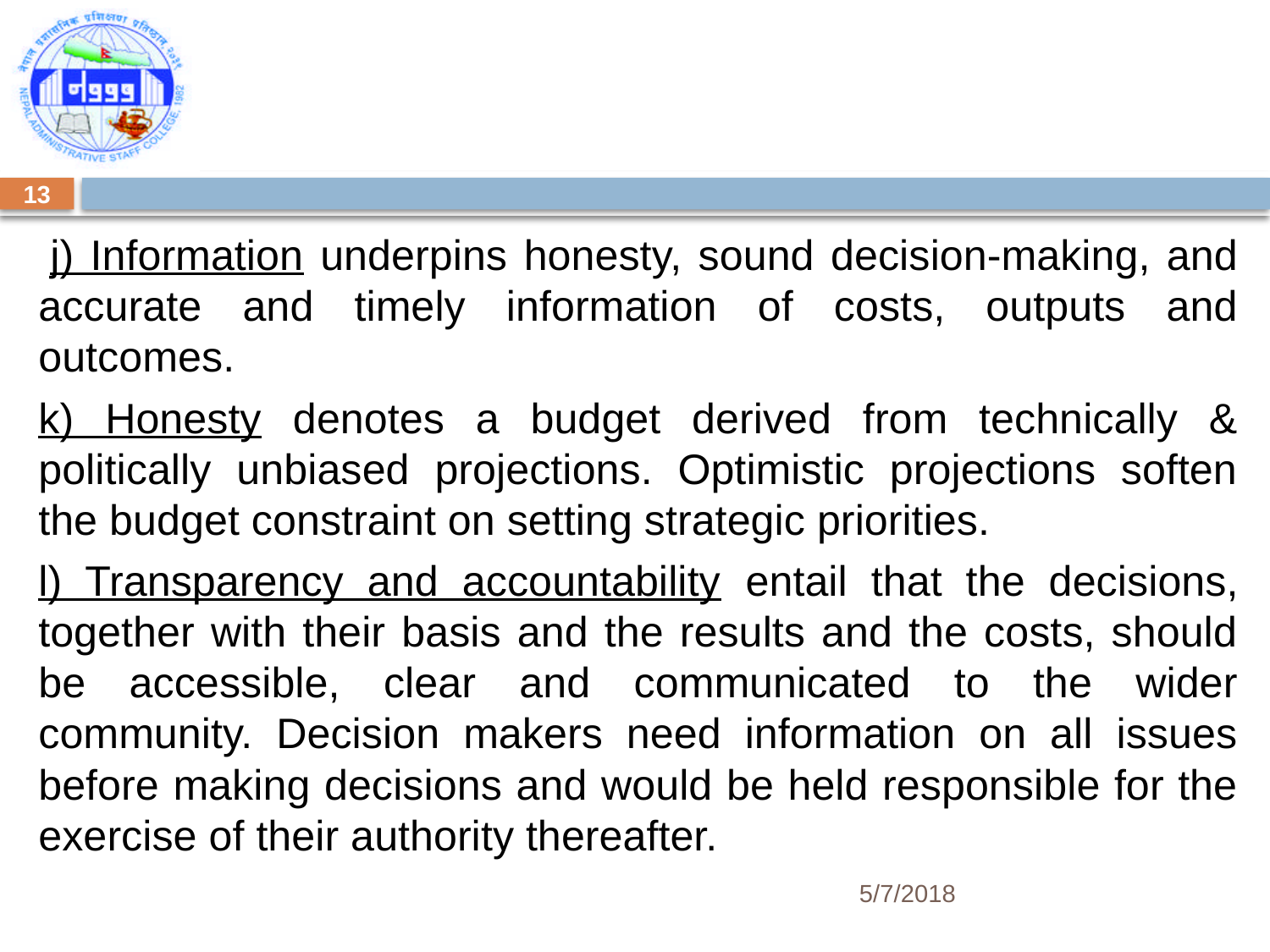

13
 j) Information underpins honesty, sound decision-making, and accurate and timely information of costs, outputs and outcomes.
k) Honesty denotes a budget derived from technically & politically unbiased projections. Optimistic projections soften the budget constraint on setting strategic priorities.
l) Transparency and accountability entail that the decisions, together with their basis and the results and the costs, should be accessible, clear and communicated to the wider community. Decision makers need information on all issues before making decisions and would be held responsible for the exercise of their authority thereafter.
5/7/2018